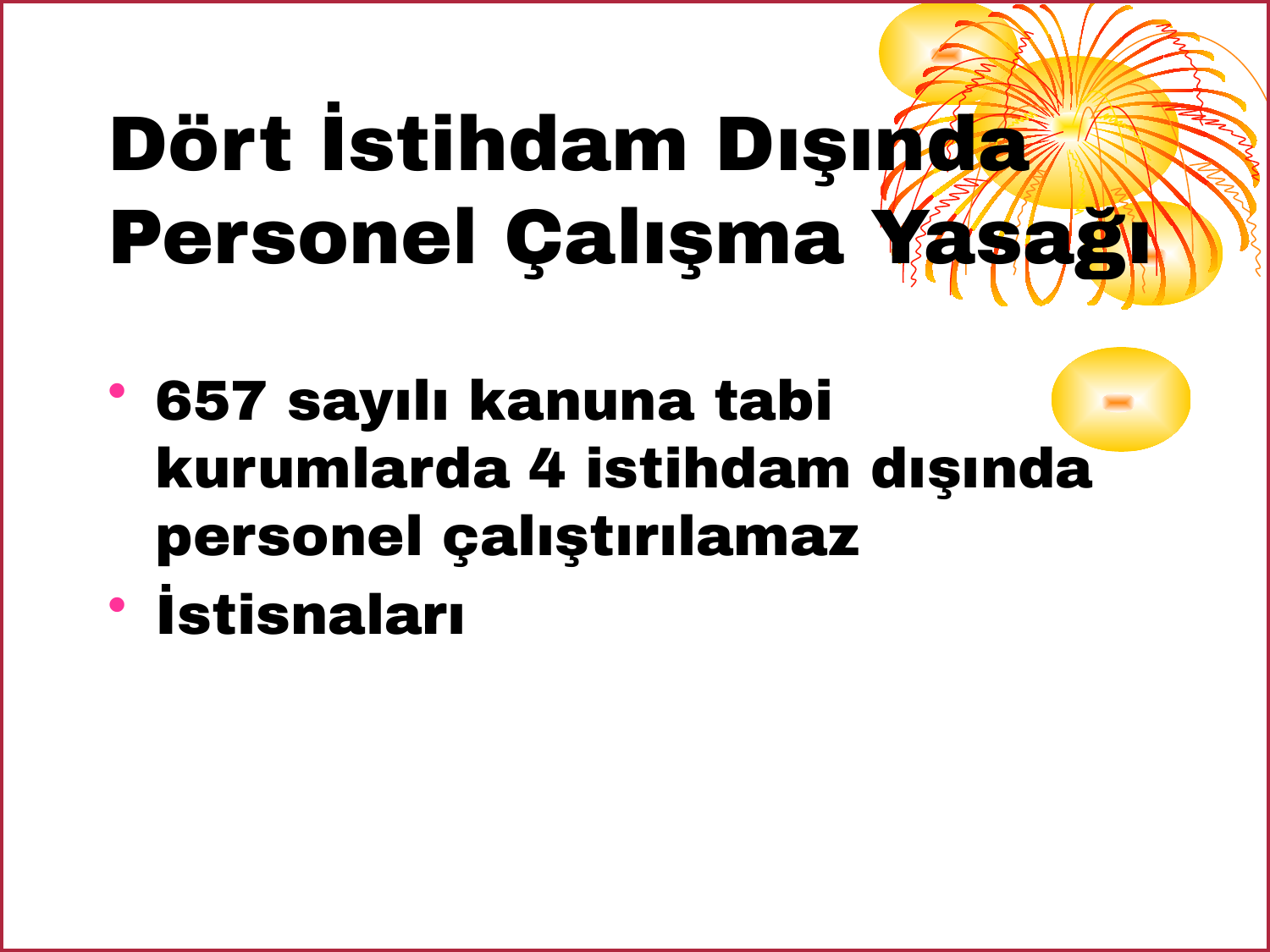

|  |
| --- |
# Dört İstihdam Dışında Personel Çalışma Yasağı
657 sayılı kanuna tabi kurumlarda 4 istihdam dışında personel çalıştırılamaz
İstisnaları